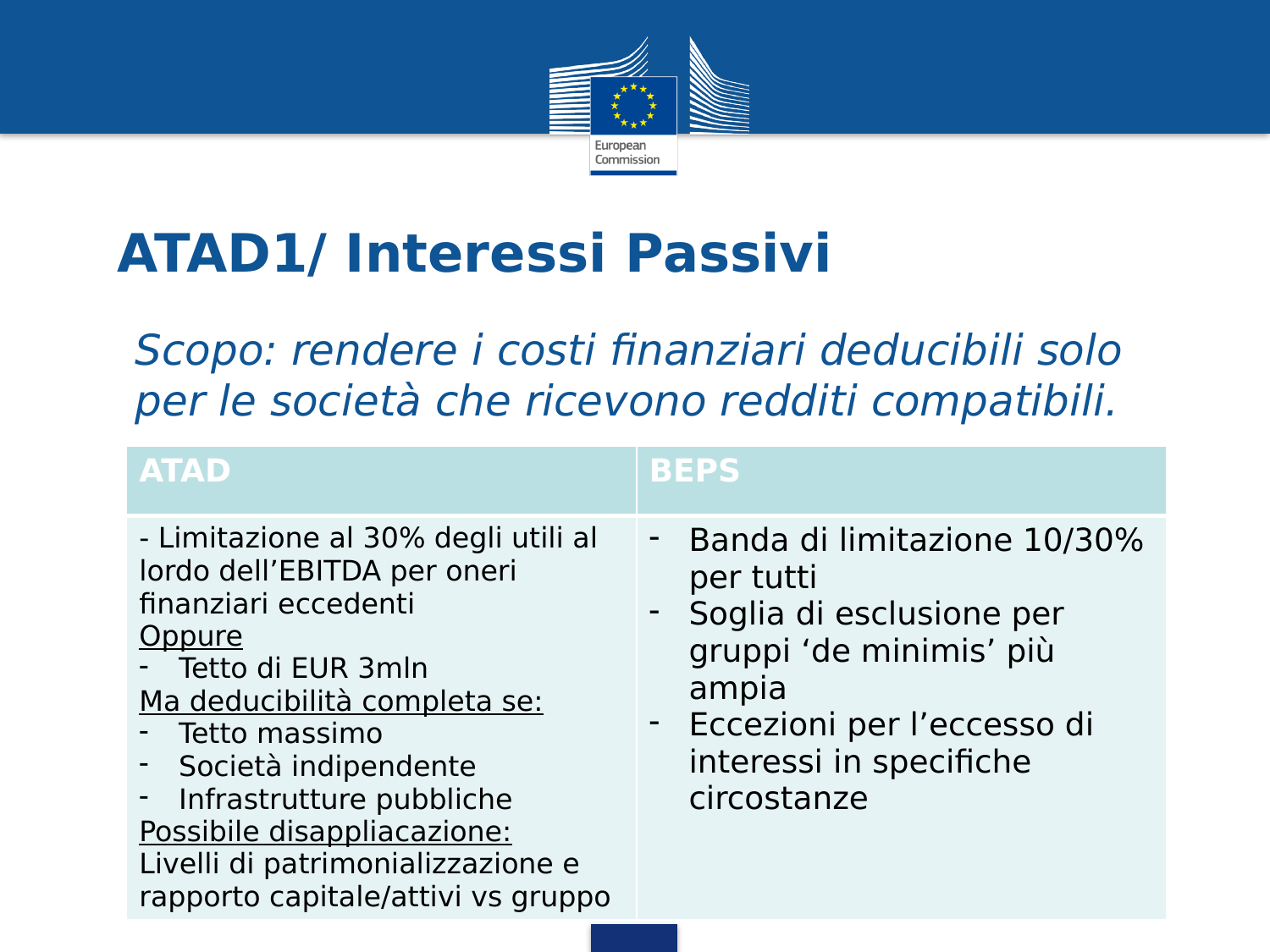

# ATAD1/ Interessi Passivi
Scopo: rendere i costi finanziari deducibili solo per le società che ricevono redditi compatibili.

| ATAD | BEPS |
| --- | --- |
| - Limitazione al 30% degli utili al lordo dell’EBITDA per oneri finanziari eccedenti Oppure Tetto di EUR 3mln Ma deducibilità completa se: Tetto massimo Società indipendente Infrastrutture pubbliche Possibile disappliacazione: Livelli di patrimonializzazione e rapporto capitale/attivi vs gruppo | Banda di limitazione 10/30% per tutti Soglia di esclusione per gruppi ‘de minimis’ più ampia Eccezioni per l’eccesso di interessi in specifiche circostanze |